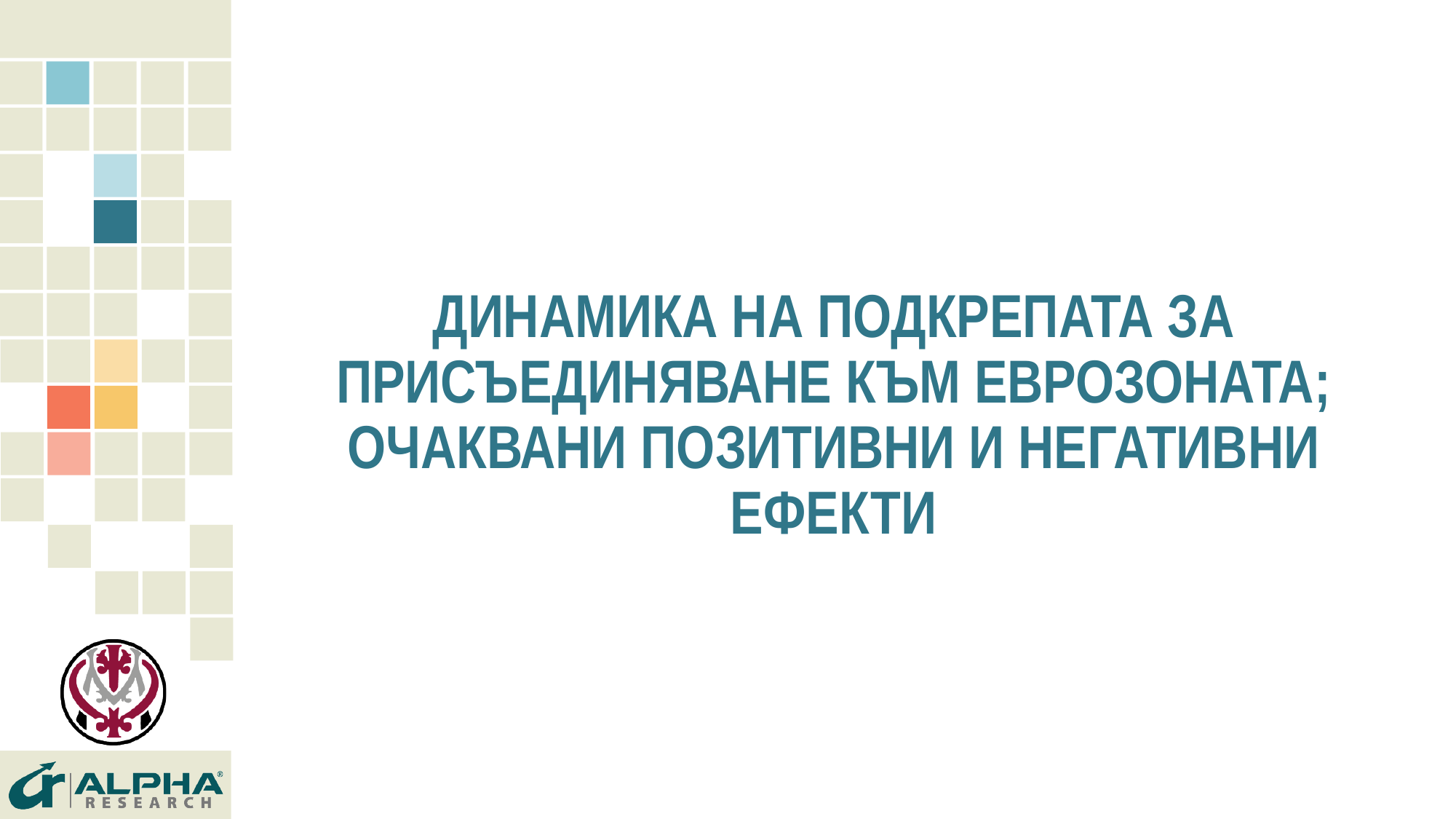

# ДИНАМИКА НА ПОДКРЕПАТА ЗА ПРИСЪЕДИНЯВАНЕ КЪМ ЕВРОЗОНАТА; ОЧАКВАНИ ПОЗИТИВНИ И НЕГАТИВНИ ЕФЕКТИ